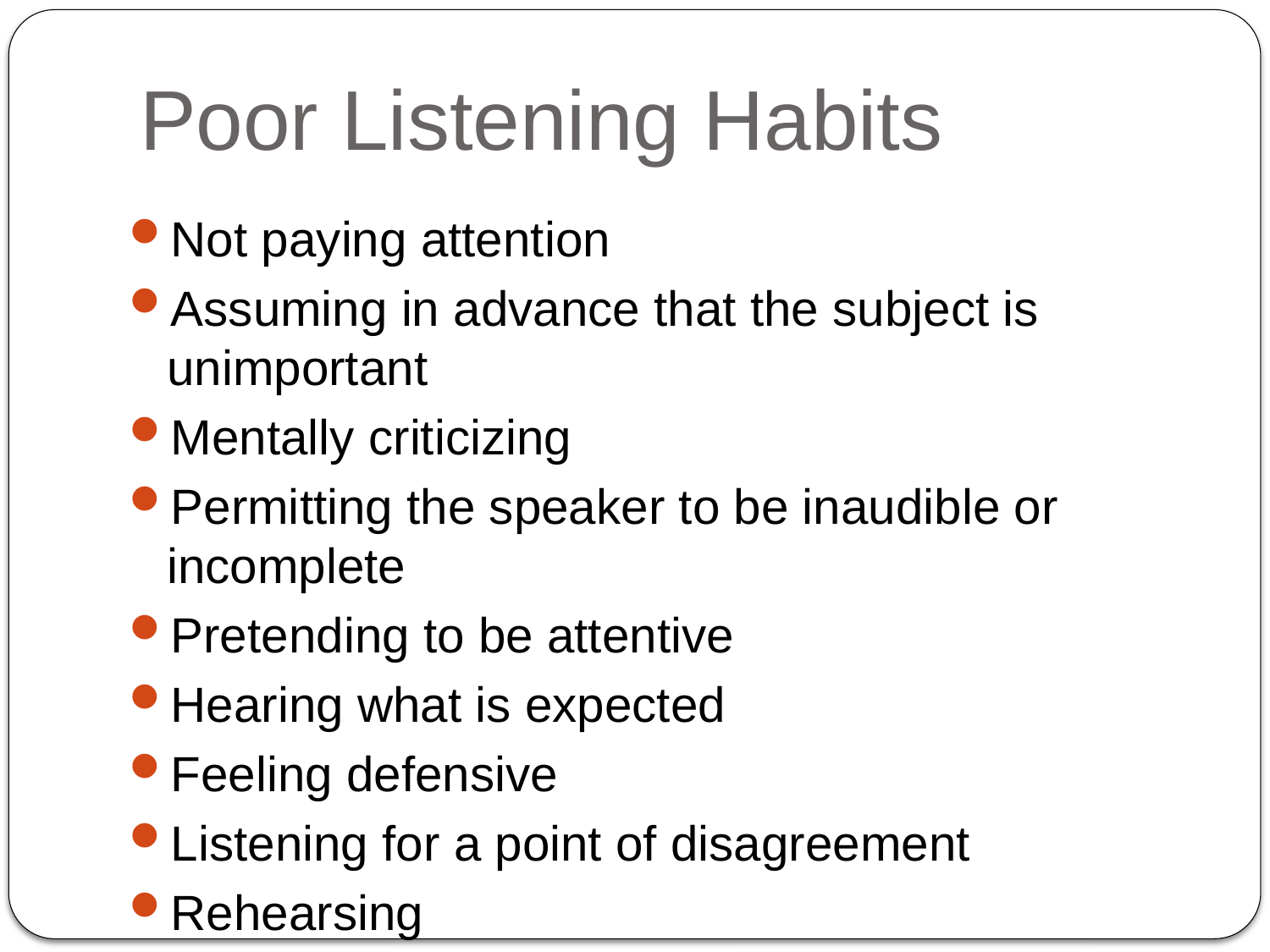

# Poor Listening Habits
Not paying attention
Assuming in advance that the subject is unimportant
Mentally criticizing
Permitting the speaker to be inaudible or incomplete
Pretending to be attentive
Hearing what is expected
Feeling defensive
Listening for a point of disagreement
Rehearsing